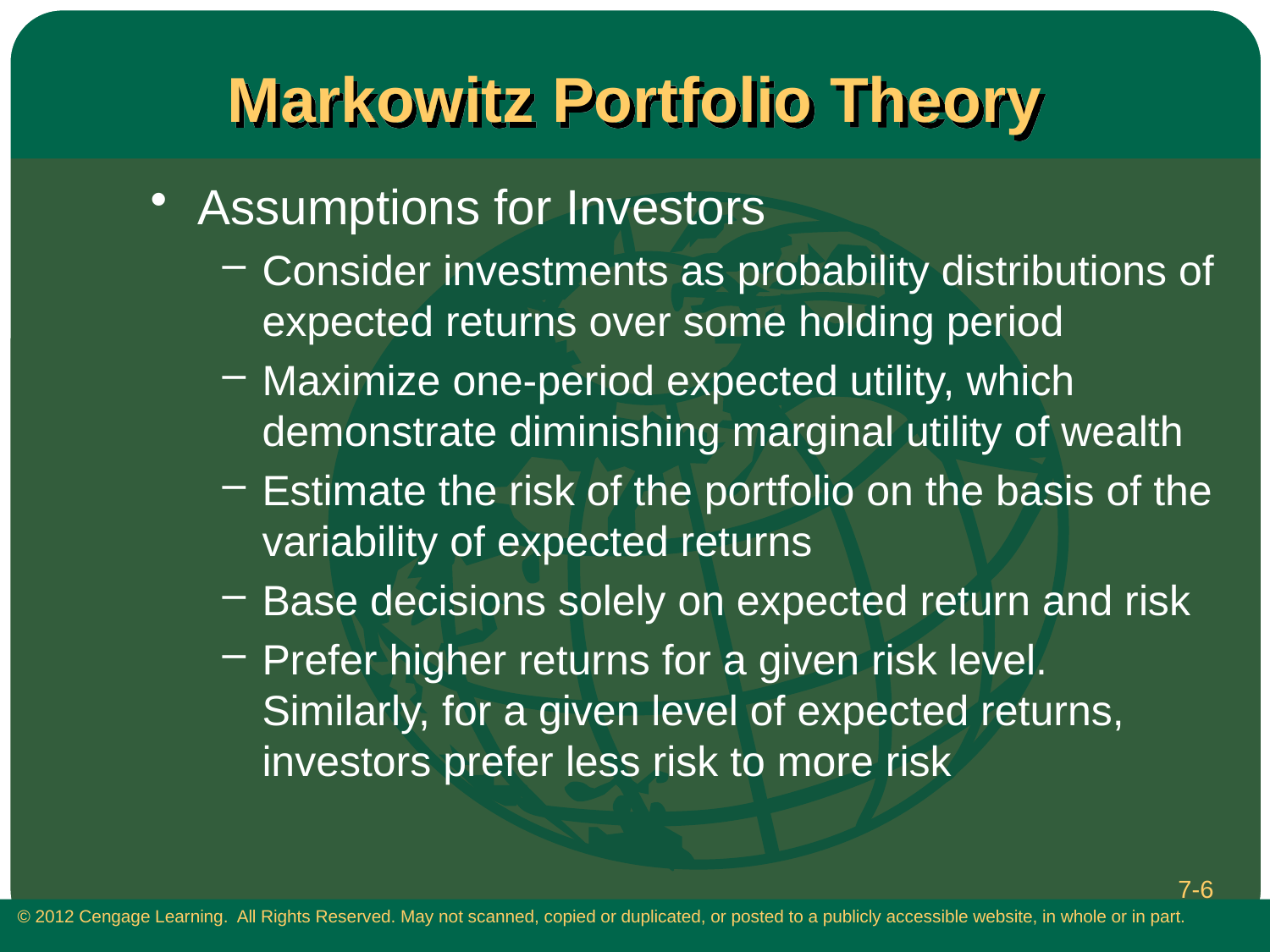

# Markowitz Portfolio Theory
Assumptions for Investors
Consider investments as probability distributions of expected returns over some holding period
Maximize one-period expected utility, which demonstrate diminishing marginal utility of wealth
Estimate the risk of the portfolio on the basis of the variability of expected returns
Base decisions solely on expected return and risk
Prefer higher returns for a given risk level.  Similarly, for a given level of expected returns, investors prefer less risk to more risk
7-6
 © 2012 Cengage Learning.  All Rights Reserved. May not scanned, copied or duplicated, or posted to a publicly accessible website, in whole or in part.